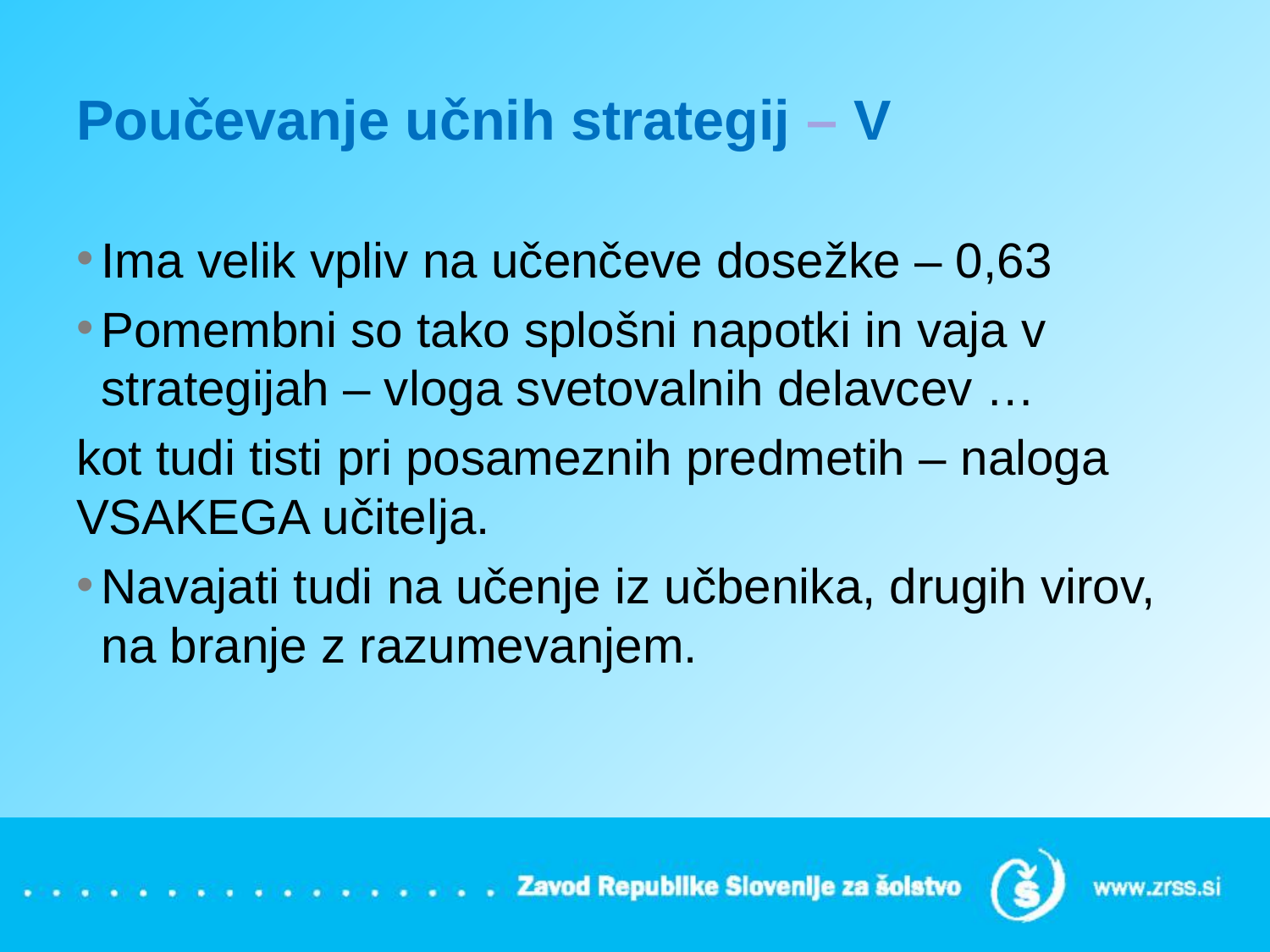

# Poučevanje učnih strategij – V
Ima velik vpliv na učenčeve dosežke – 0,63
Pomembni so tako splošni napotki in vaja v strategijah – vloga svetovalnih delavcev …
kot tudi tisti pri posameznih predmetih – naloga VSAKEGA učitelja.
Navajati tudi na učenje iz učbenika, drugih virov, na branje z razumevanjem.